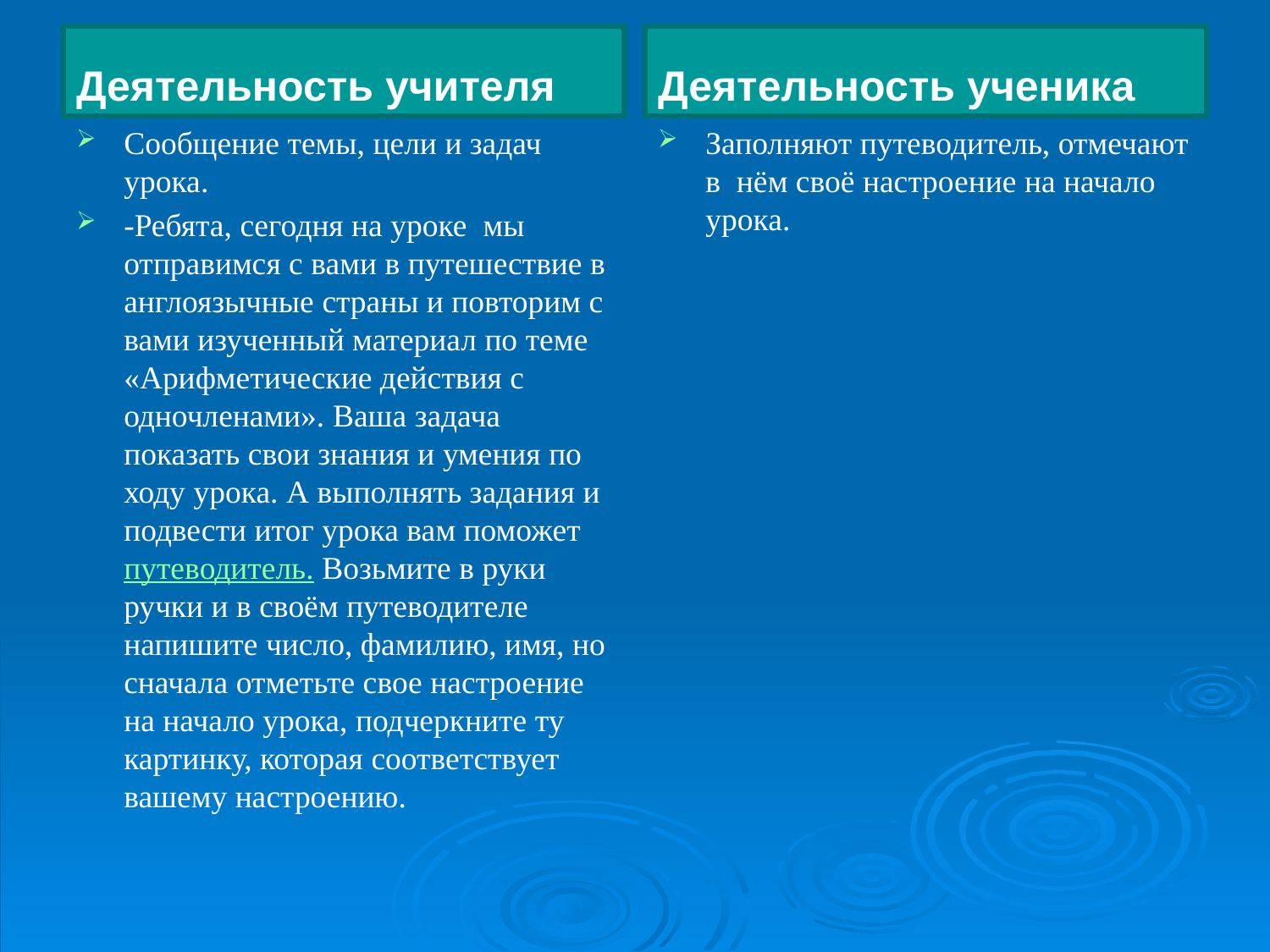

Деятельность учителя
Деятельность ученика
Сообщение темы, цели и задач урока.
-Ребята, сегодня на уроке  мы отправимся с вами в путешествие в англоязычные страны и повторим с вами изученный материал по теме «Арифметические действия с  одночленами». Ваша задача показать свои знания и умения по ходу урока. А выполнять задания и подвести итог урока вам поможет путеводитель. Возьмите в руки ручки и в своём путеводителе  напишите число, фамилию, имя, но сначала отметьте свое настроение на начало урока, подчеркните ту картинку, которая соответствует вашему настроению.

Заполняют путеводитель, отмечают в  нём своё настроение на начало урока.